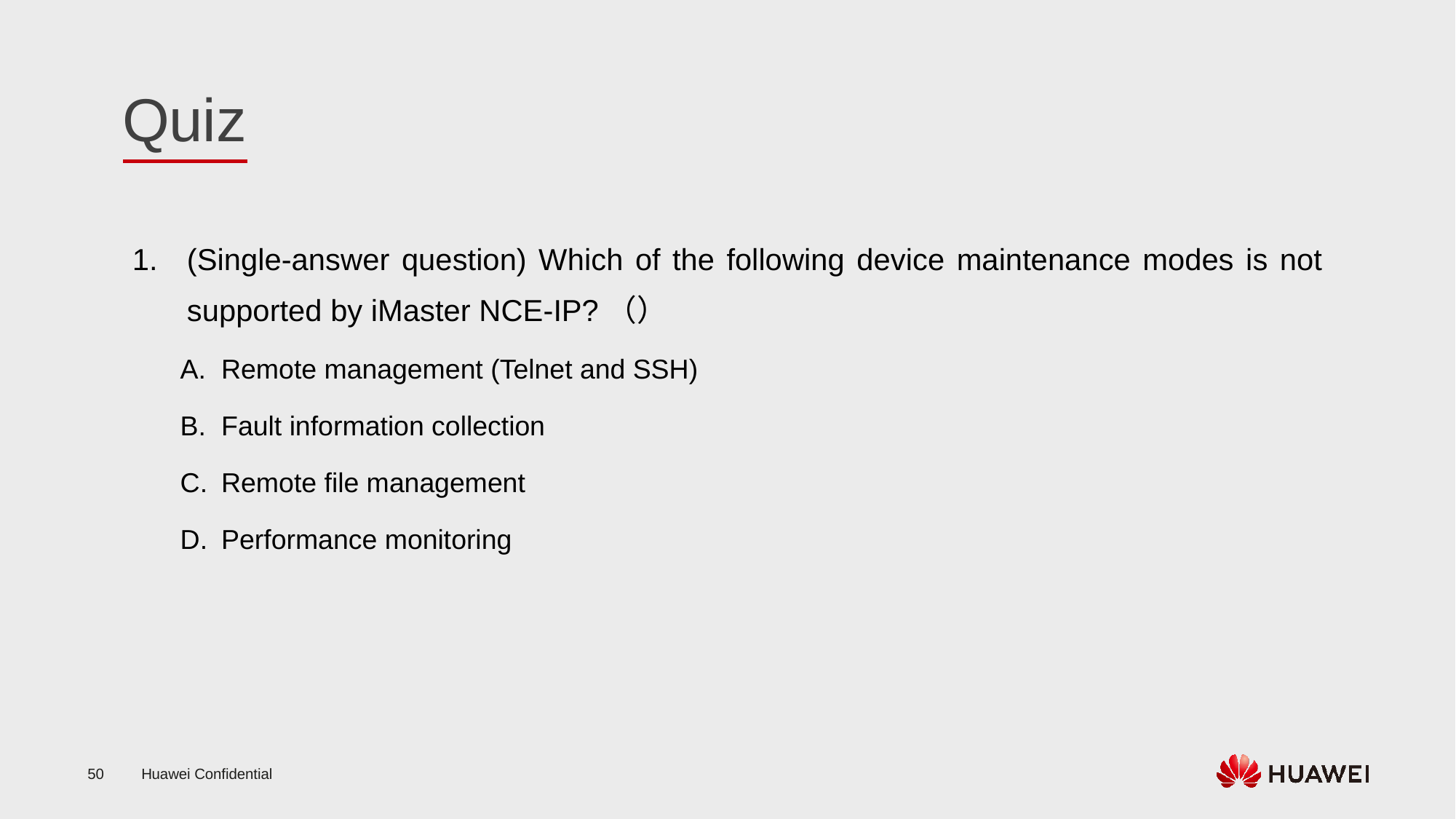

(Single-answer question) Which of the following device maintenance modes is not supported by iMaster NCE-IP?（）
Remote management (Telnet and SSH)
Fault information collection
Remote file management
Performance monitoring